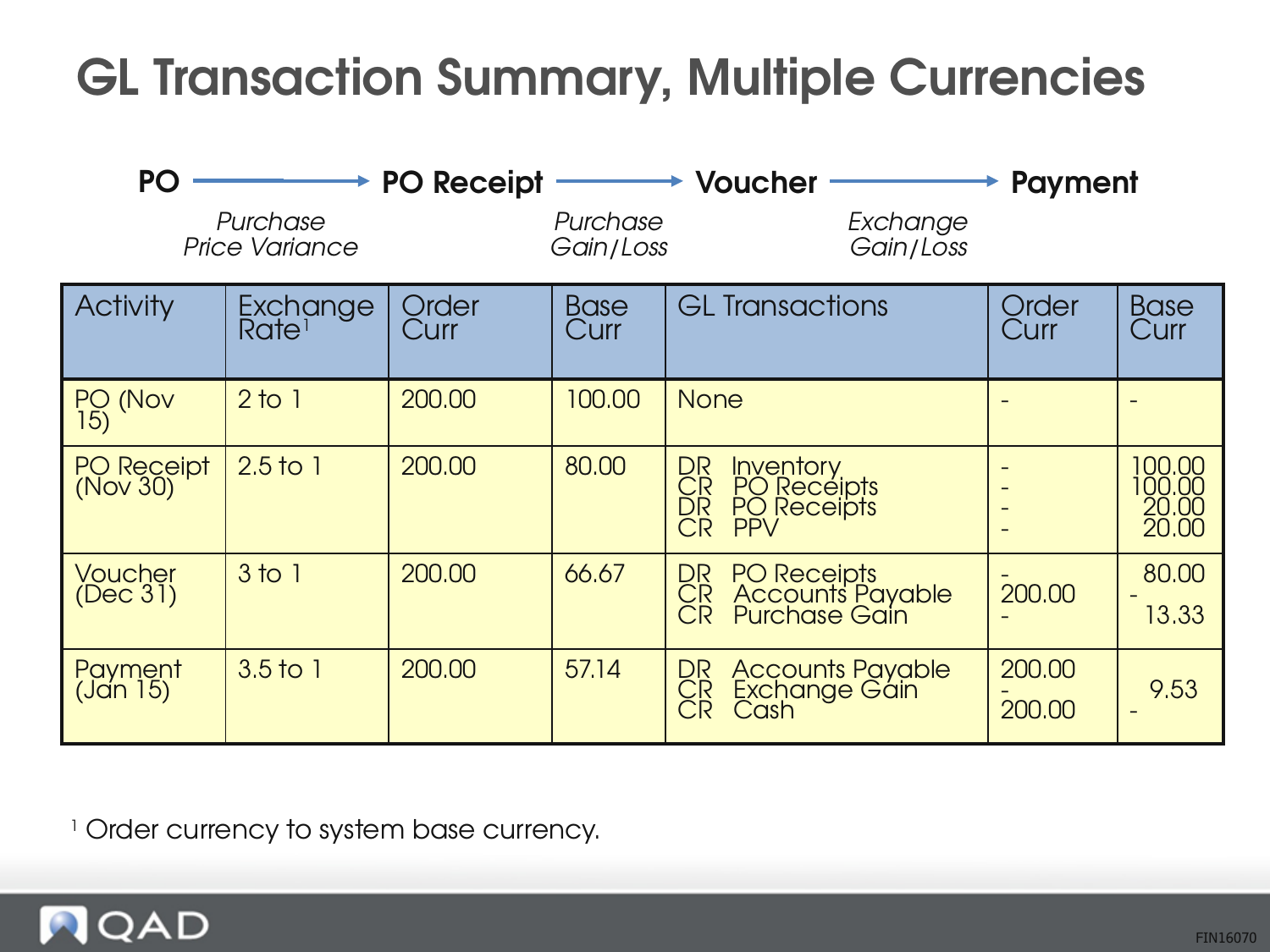

# GL Transaction Summary, Multiple Currencies
PO
PO Receipt
Voucher
Payment
Purchase
Price Variance
Purchase
Gain/Loss
Exchange
Gain/Loss
| Activity | Exchange Rate1 | Order Curr | Base Curr | GL Transactions | Order Curr | Base Curr |
| --- | --- | --- | --- | --- | --- | --- |
| PO (Nov 15) | 2 to 1 | 200.00 | 100.00 | None | - | - |
| PO Receipt (Nov 30) | 2.5 to 1 | 200.00 | 80.00 | DR Inventory CR PO Receipts DR PO Receipts CR PPV | - - - - | 100.00 100.00 20.00 20.00 |
| Voucher (Dec 31) | 3 to 1 | 200.00 | 66.67 | DR PO Receipts CR Accounts Payable CR Purchase Gain | - 200.00 - | 80.00 - 13.33 |
| Payment (Jan 15) | 3.5 to 1 | 200.00 | 57.14 | DR Accounts Payable CR Exchange Gain CR Cash | 200.00 - 200.00 | 9.53 - |
1 Order currency to system base currency.
FIN16070